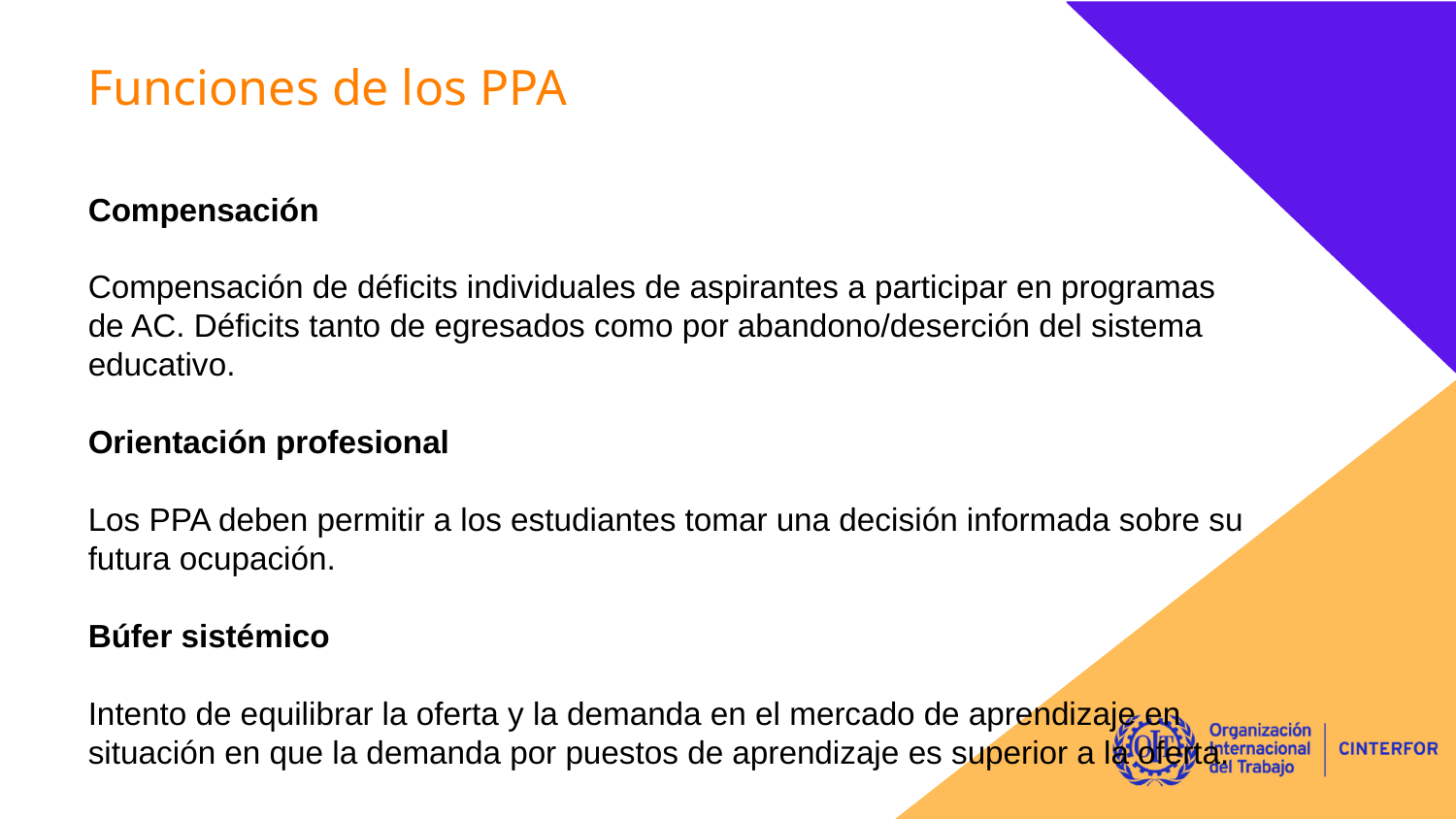

Funciones de los PPA
Compensación

Compensación de déficits individuales de aspirantes a participar en programas de AC. Déficits tanto de egresados como por abandono/deserción del sistema educativo.

Orientación profesional

Los PPA deben permitir a los estudiantes tomar una decisión informada sobre su futura ocupación.

Búfer sistémico

Intento de equilibrar la oferta y la demanda en el mercado de aprendizaje en situación en que la demanda por puestos de aprendizaje es superior a la oferta.